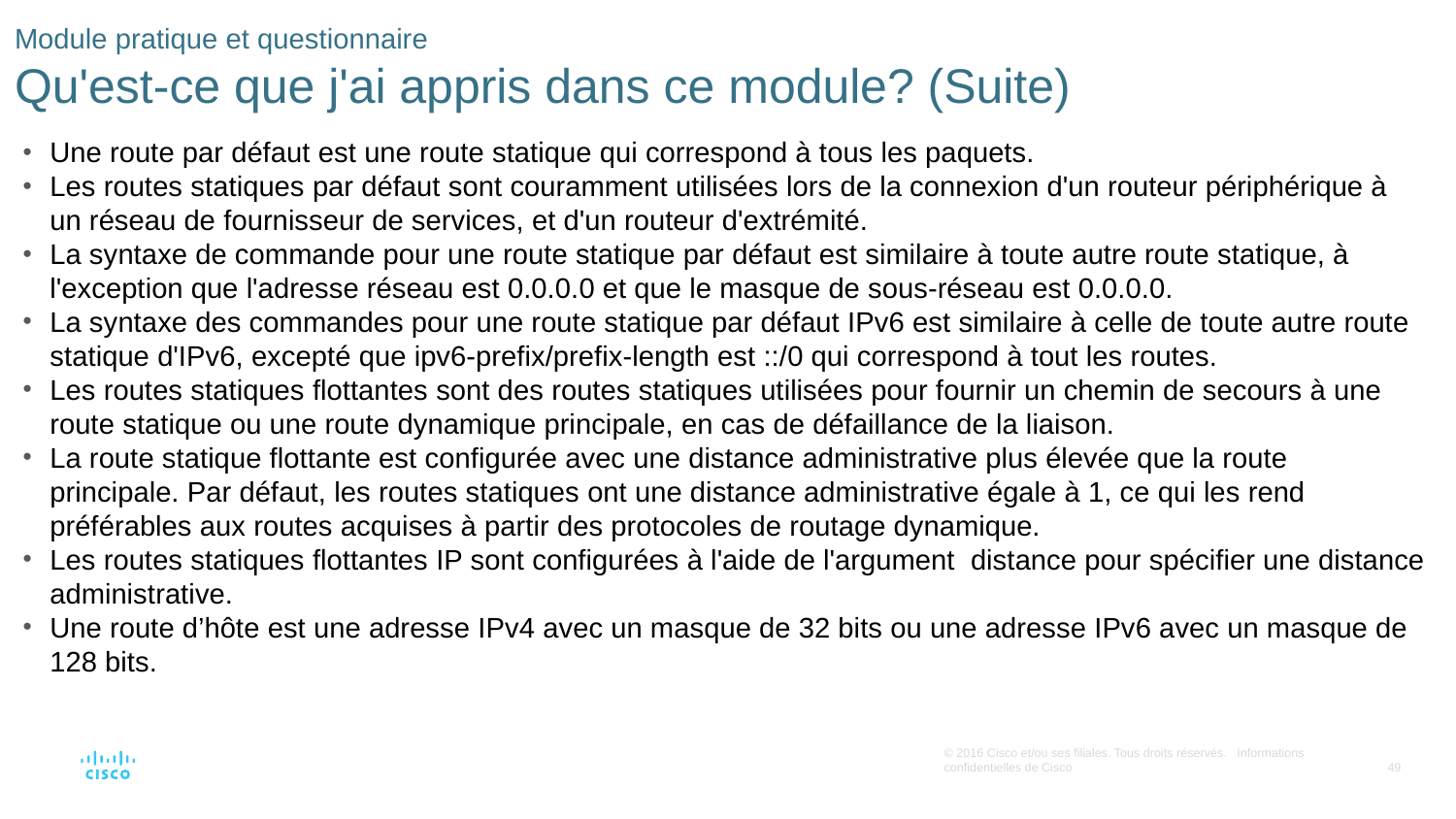

# Module pratique et questionnaire Qu'est-ce que j'ai appris dans ce module? (Suite)
Une route par défaut est une route statique qui correspond à tous les paquets.
Les routes statiques par défaut sont couramment utilisées lors de la connexion d'un routeur périphérique à un réseau de fournisseur de services, et d'un routeur d'extrémité.
La syntaxe de commande pour une route statique par défaut est similaire à toute autre route statique, à l'exception que l'adresse réseau est 0.0.0.0 et que le masque de sous-réseau est 0.0.0.0.
La syntaxe des commandes pour une route statique par défaut IPv6 est similaire à celle de toute autre route statique d'IPv6, excepté que ipv6-prefix/prefix-length est ::/0 qui correspond à tout les routes.
Les routes statiques flottantes sont des routes statiques utilisées pour fournir un chemin de secours à une route statique ou une route dynamique principale, en cas de défaillance de la liaison.
La route statique flottante est configurée avec une distance administrative plus élevée que la route principale. Par défaut, les routes statiques ont une distance administrative égale à 1, ce qui les rend préférables aux routes acquises à partir des protocoles de routage dynamique.
Les routes statiques flottantes IP sont configurées à l'aide de l'argument  distance pour spécifier une distance administrative.
Une route d’hôte est une adresse IPv4 avec un masque de 32 bits ou une adresse IPv6 avec un masque de 128 bits.